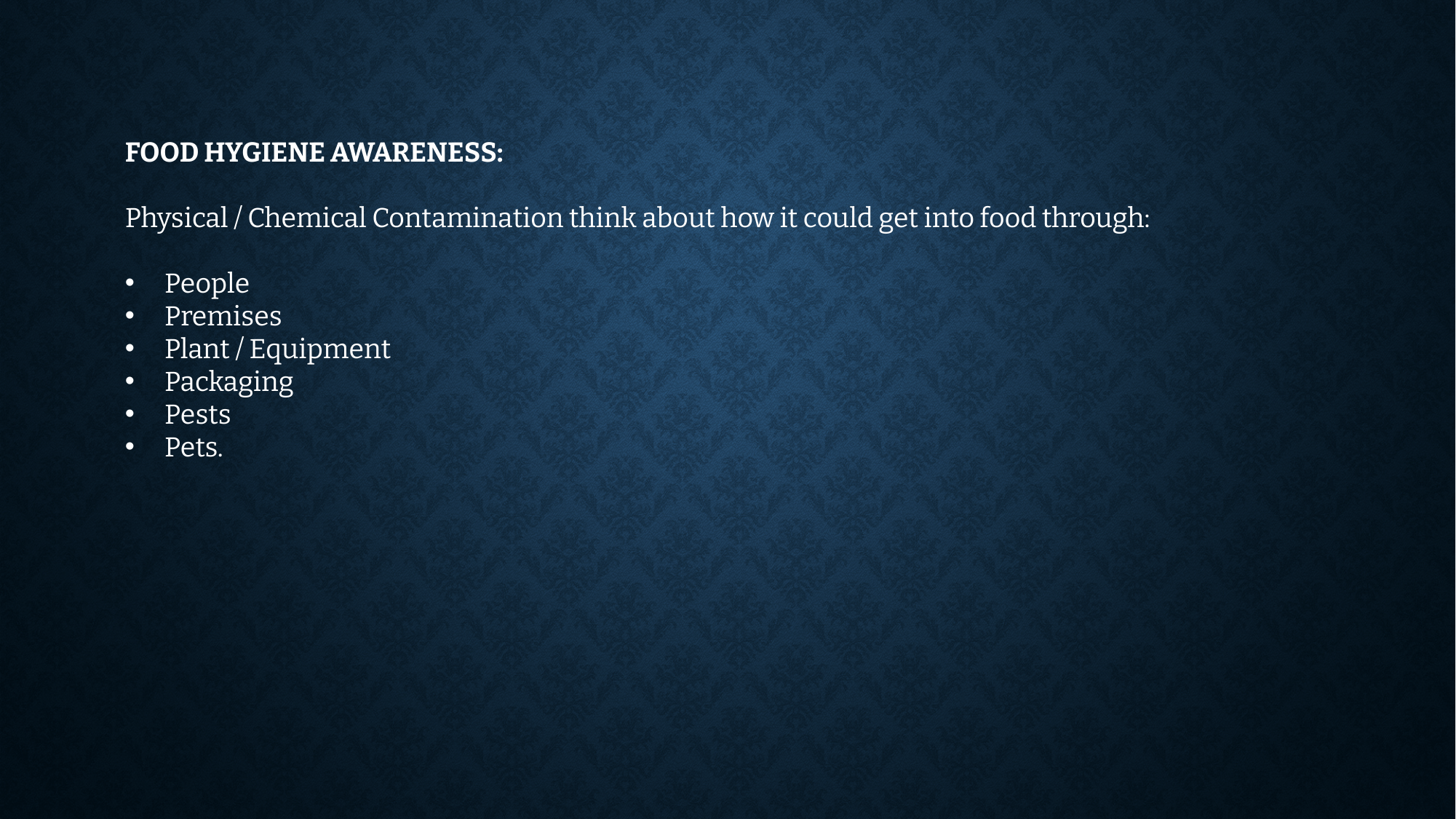

FOOD HYGIENE AWARENESS:

Physical / Chemical Contamination think about how it could get into food through:

 People
 Premises
 Plant / Equipment
 Packaging
 Pests
 Pets.